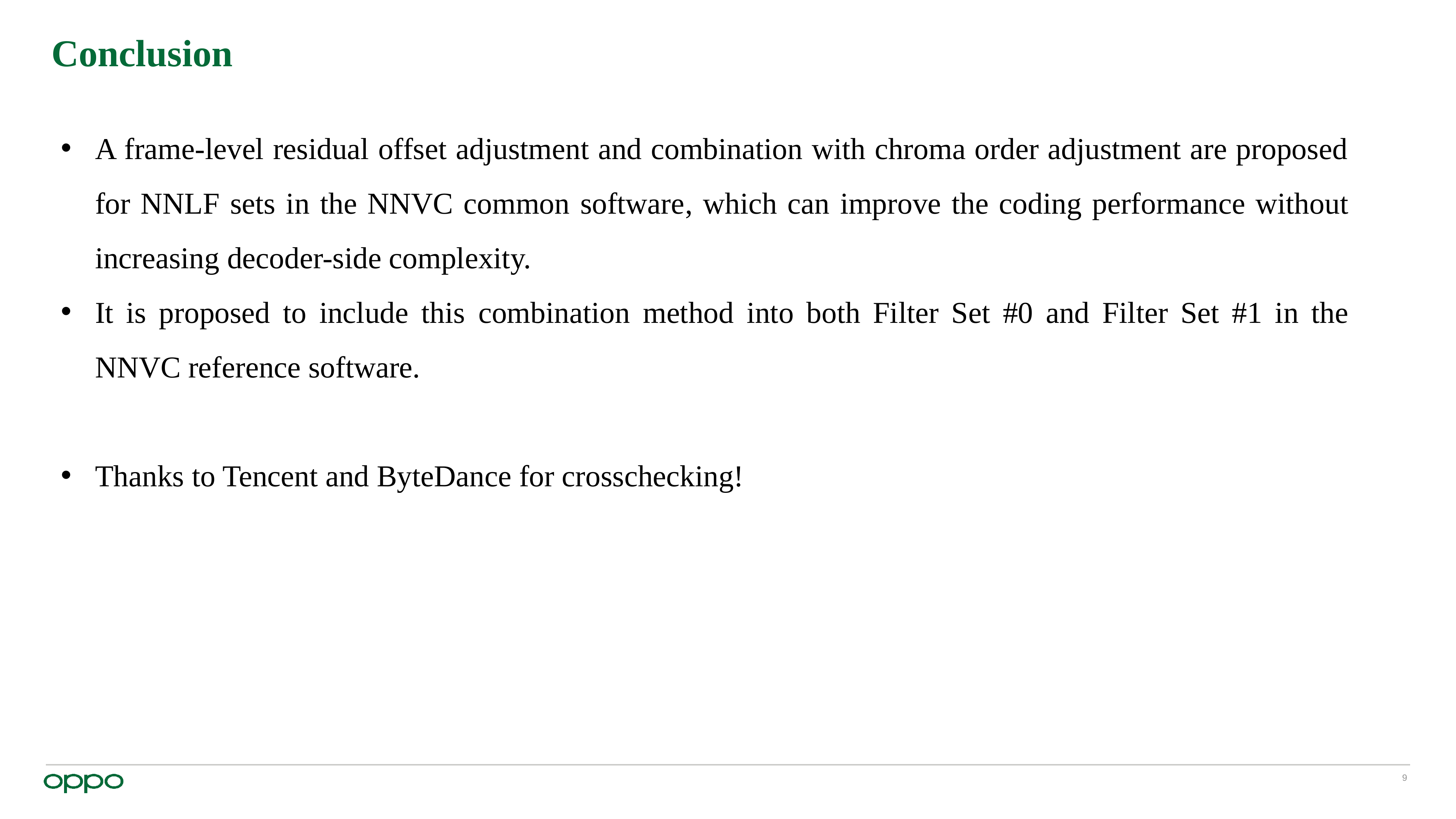

# Conclusion

A frame-level residual offset adjustment and combination with chroma order adjustment are proposed for NNLF sets in the NNVC common software, which can improve the coding performance without increasing decoder-side complexity.
It is proposed to include this combination method into both Filter Set #0 and Filter Set #1 in the NNVC reference software.

Thanks to Tencent and ByteDance for crosschecking!